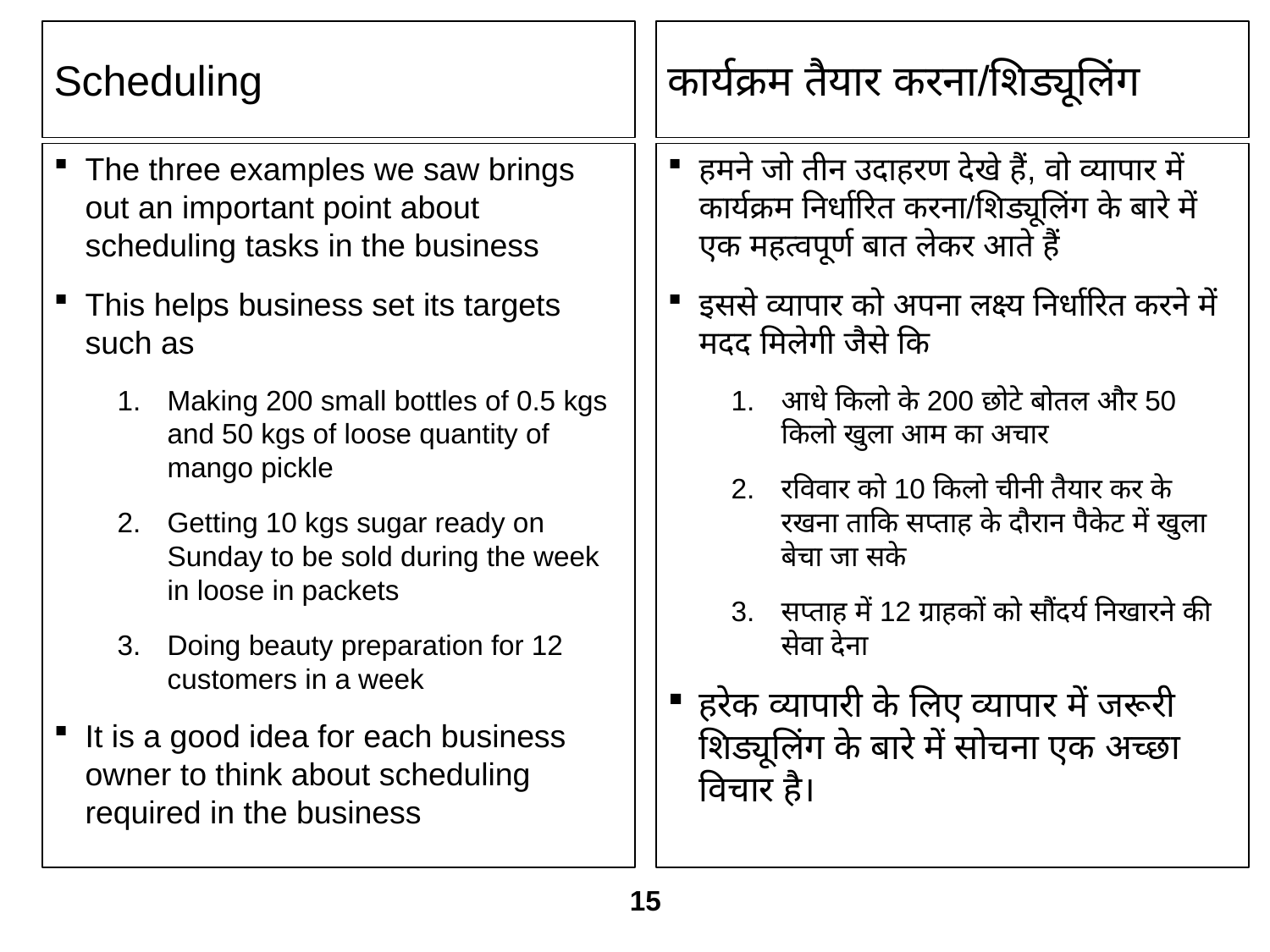

Scheduling
कार्यक्रम तैयार करना/शि‍ड्यूलिंग
The three examples we saw brings out an important point about scheduling tasks in the business
This helps business set its targets such as
Making 200 small bottles of 0.5 kgs and 50 kgs of loose quantity of mango pickle
Getting 10 kgs sugar ready on Sunday to be sold during the week in loose in packets
Doing beauty preparation for 12 customers in a week
It is a good idea for each business owner to think about scheduling required in the business

हमने जो तीन उदाहरण देखे हैं, वो व्यापार में कार्यक्रम निर्धारित करना/शिड्यूलिंग के बारे में एक महत्वपूर्ण बात लेकर आते हैं
इससे व्यापार को अपना लक्ष्य निर्धारित करने में मदद मिलेगी जैसे कि
आधे किलो के 200 छोटे बोतल और 50 किलो खुला आम का अचार
रविवार को 10 किलो चीनी तैयार कर के रखना ताकि सप्ताह के दौरान पैकेट में खुला बेचा जा सके
सप्ताह में 12 ग्राहकों को सौंदर्य निखारने की सेवा देना
हरेक व्यापारी के लिए व्यापार में जरूरी शिड्यूलिंग के बारे में सोचना एक अच्छा विचार है।
15